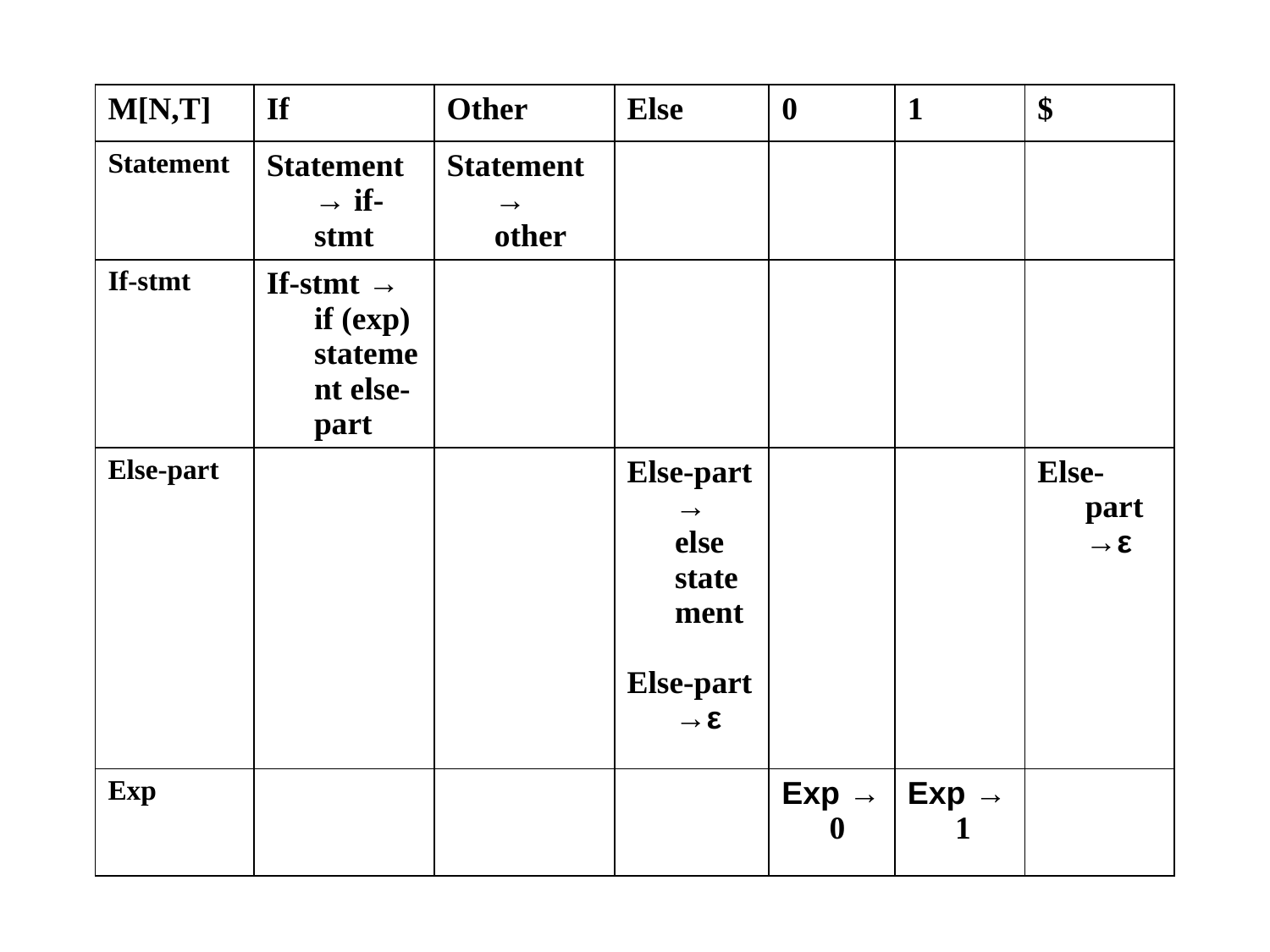

| M[N,T] | If | Other | Else | 0 | 1 | $ |
| --- | --- | --- | --- | --- | --- | --- |
| Statement | Statement → if-stmt | Statement → other |  |  |  |  |
| If-stmt | If-stmt → if (exp) statement else-part |  |  |  |  |  |
| Else-part |  |  | Else-part → else statement Else-part →ε |  |  | Else-part →ε |
| Exp |  |  |  | Exp → 0 | Exp → 1 |  |